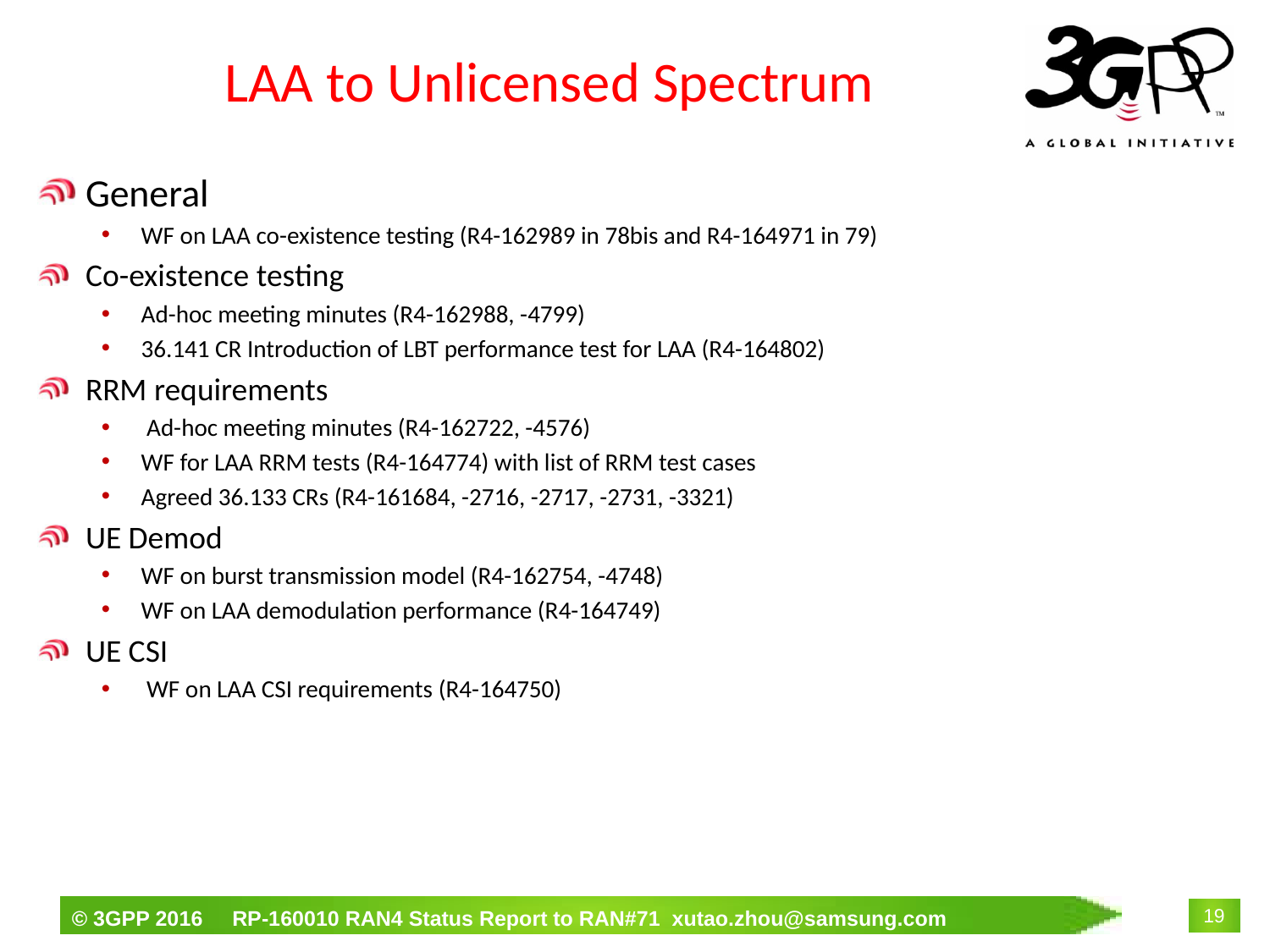

# LAA to Unlicensed Spectrum
General
WF on LAA co-existence testing (R4-162989 in 78bis and R4-164971 in 79)
Co-existence testing
Ad-hoc meeting minutes (R4-162988, -4799)
36.141 CR Introduction of LBT performance test for LAA (R4-164802)
RRM requirements
 Ad-hoc meeting minutes (R4-162722, -4576)
WF for LAA RRM tests (R4-164774) with list of RRM test cases
Agreed 36.133 CRs (R4-161684, -2716, -2717, -2731, -3321)
UE Demod
WF on burst transmission model (R4-162754, -4748)
WF on LAA demodulation performance (R4-164749)
UE CSI
 WF on LAA CSI requirements (R4-164750)